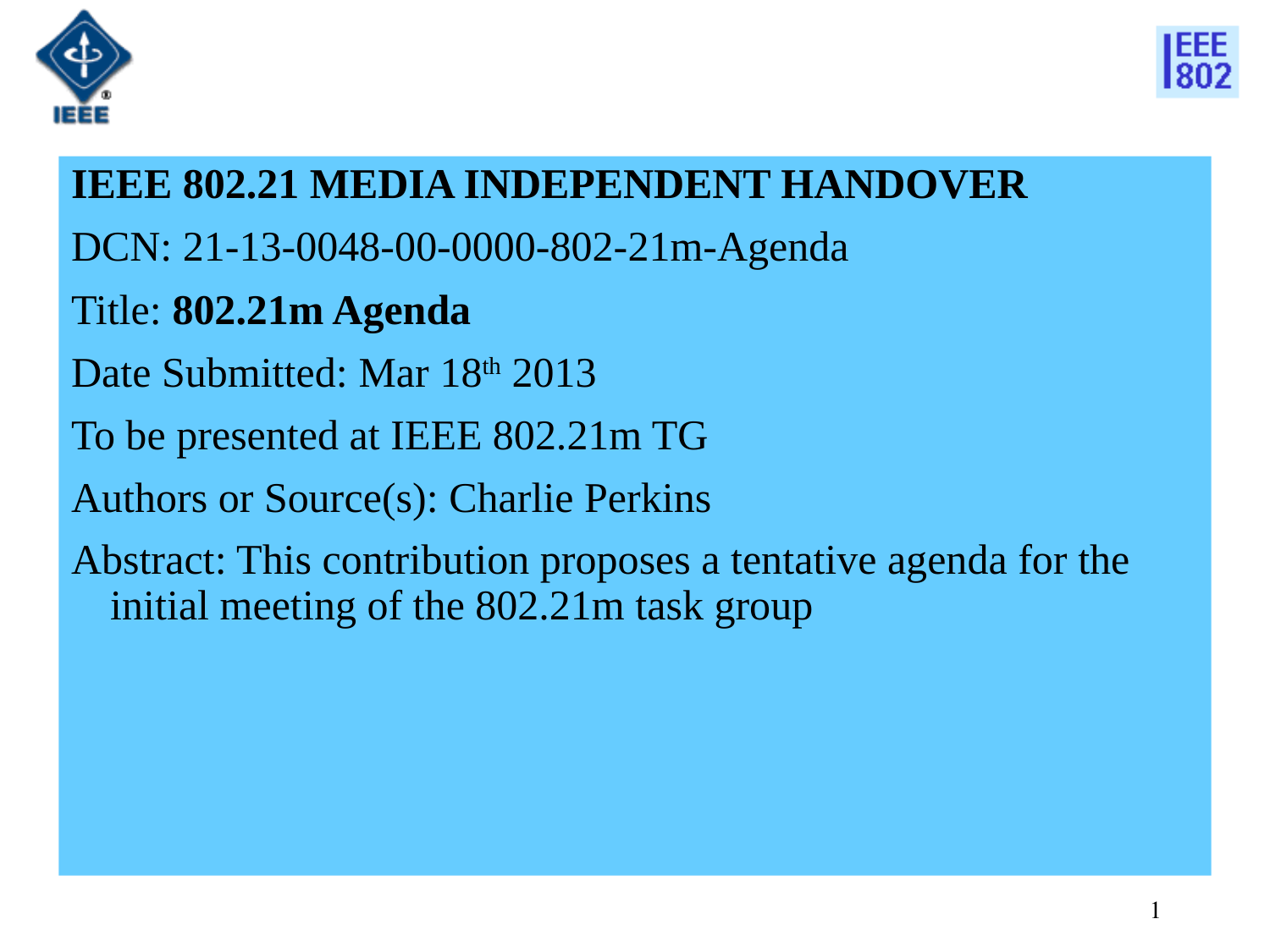

IEEE 802.21 MEDIA INDEPENDENT HANDOVER
DCN: 21-13-0048-00-0000-802-21m-Agenda
Title: 802.21m Agenda
Date Submitted: Mar 18th 2013
To be presented at IEEE 802.21m TG
Authors or Source(s): Charlie Perkins
Abstract: This contribution proposes a tentative agenda for the initial meeting of the 802.21m task group
1